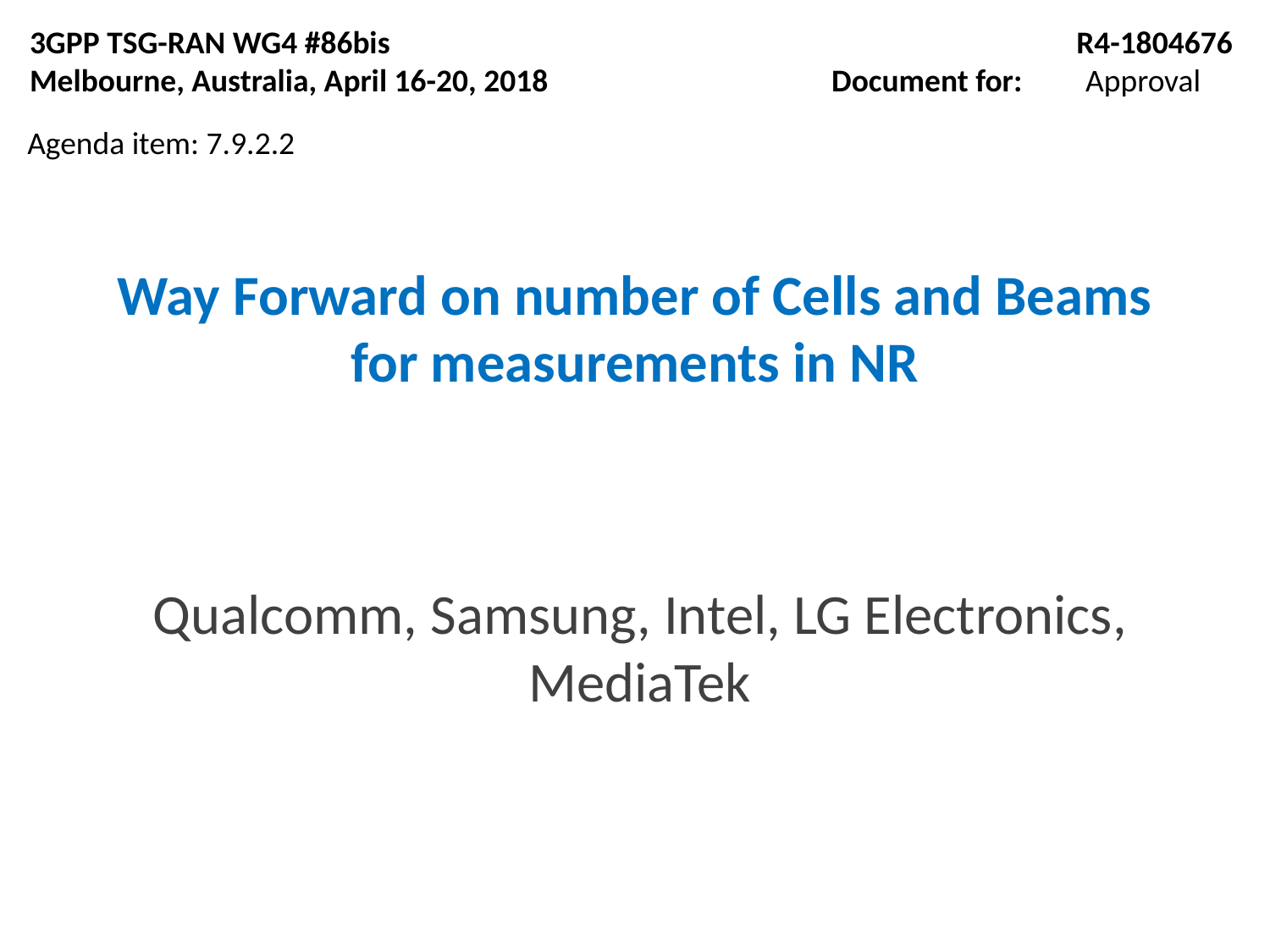

3GPP TSG-RAN WG4 #86bis
Melbourne, Australia, April 16-20, 2018
R4-1804676
Document for:	Approval
Agenda item: 7.9.2.2
# Way Forward on number of Cells and Beams for measurements in NR
Qualcomm, Samsung, Intel, LG Electronics, MediaTek